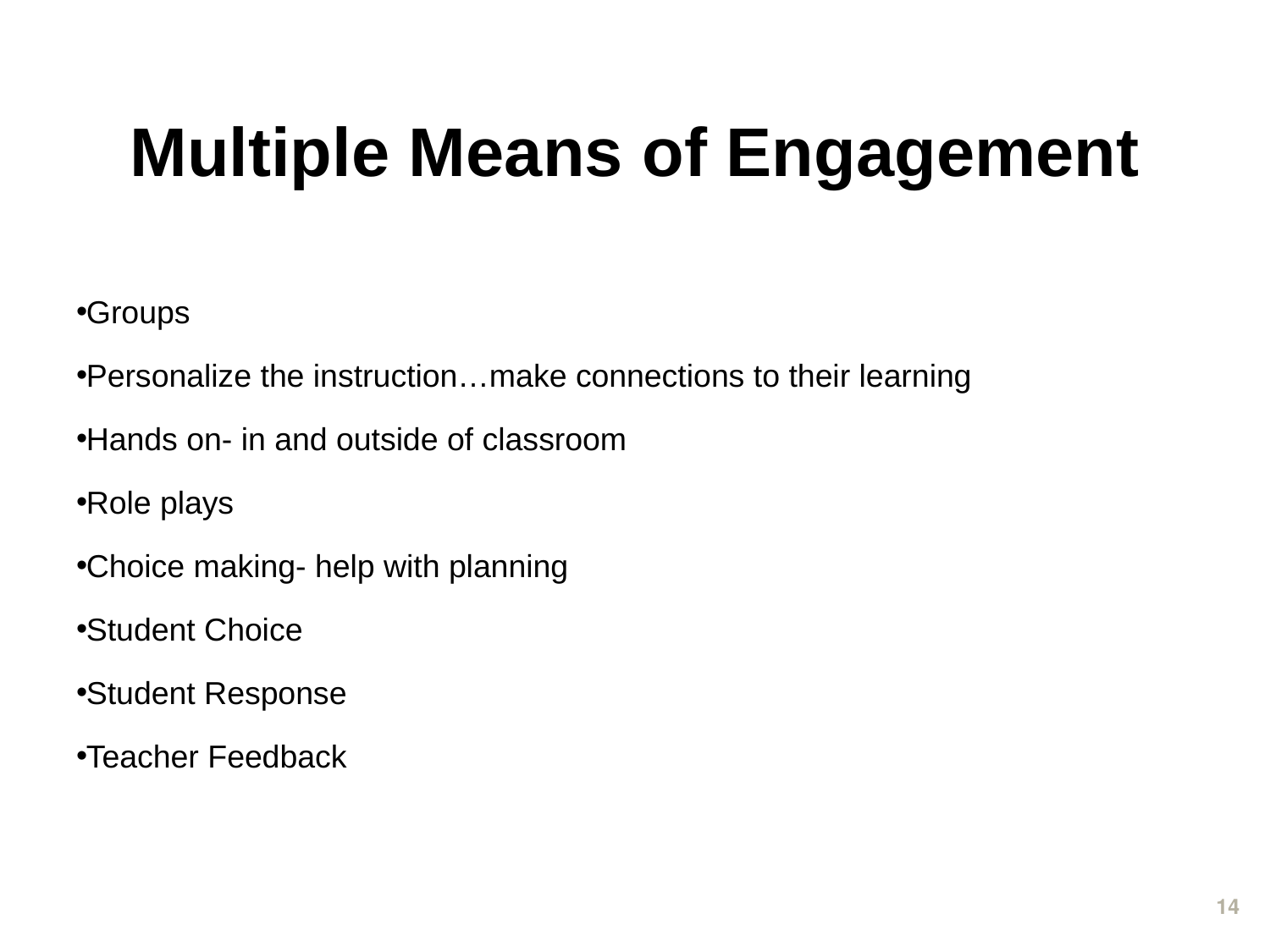

# Multiple Means of Engagement
Groups
Personalize the instruction…make connections to their learning
Hands on- in and outside of classroom
Role plays
Choice making- help with planning
Student Choice
Student Response
Teacher Feedback
14